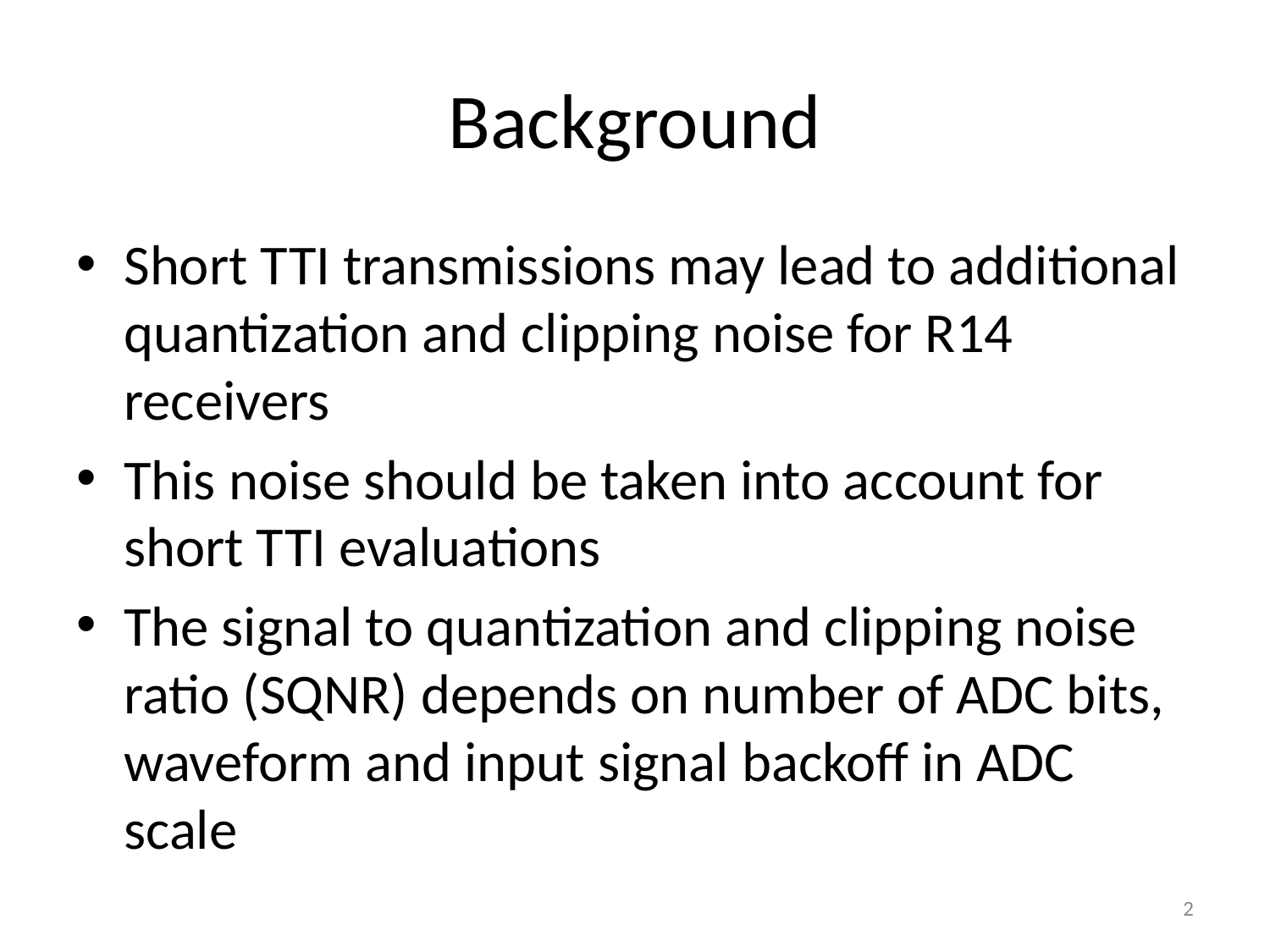

# Background
Short TTI transmissions may lead to additional quantization and clipping noise for R14 receivers
This noise should be taken into account for short TTI evaluations
The signal to quantization and clipping noise ratio (SQNR) depends on number of ADC bits, waveform and input signal backoff in ADC scale
2